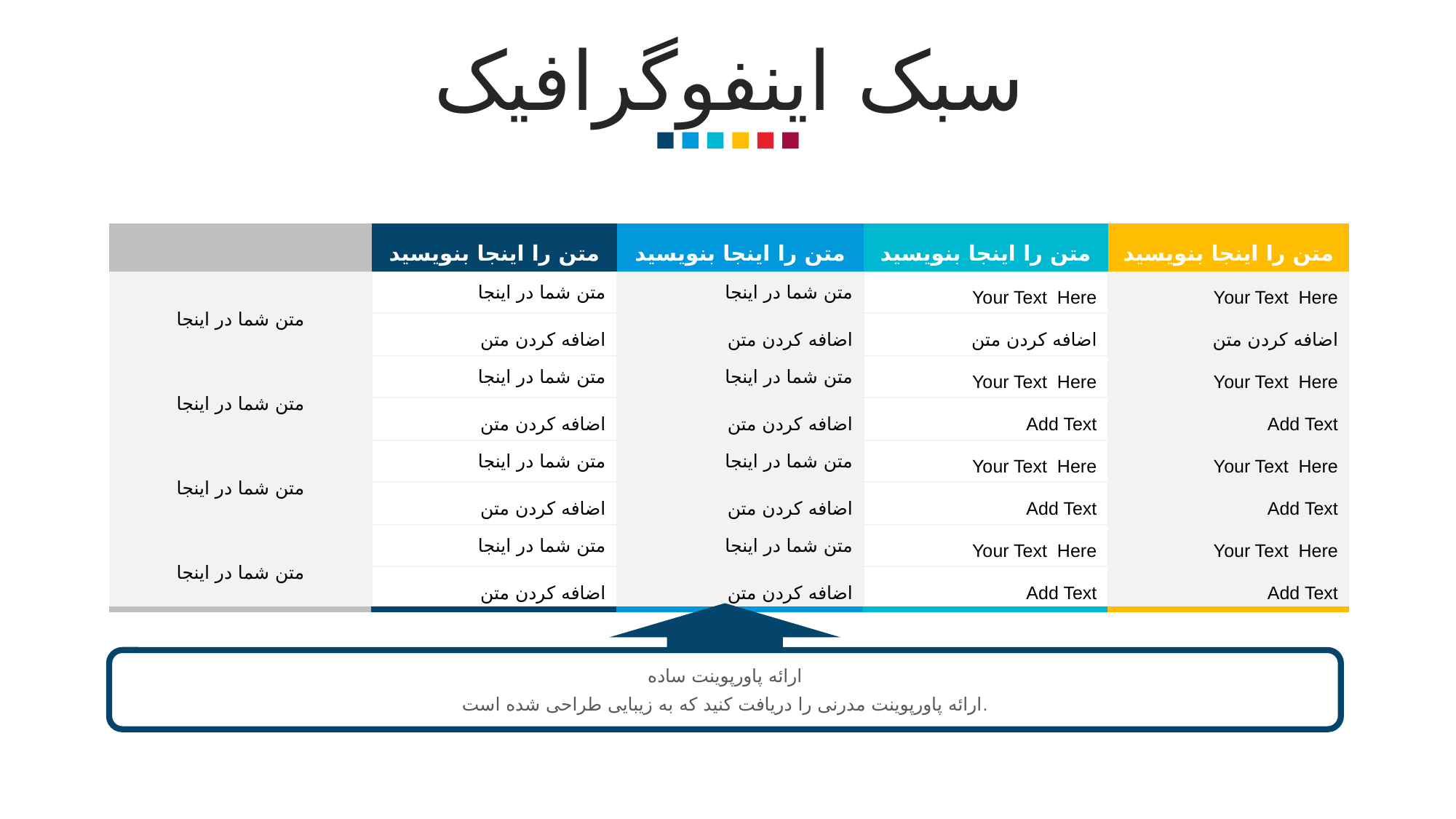

سبک اینفوگرافیک
|  | متن را اینجا بنویسید | متن را اینجا بنویسید | متن را اینجا بنویسید | متن را اینجا بنویسید |
| --- | --- | --- | --- | --- |
| متن شما در اینجا | متن شما در اینجا | متن شما در اینجا | Your Text Here | Your Text Here |
|  | اضافه کردن متن | اضافه کردن متن | اضافه کردن متن | اضافه کردن متن |
| متن شما در اینجا | متن شما در اینجا | متن شما در اینجا | Your Text Here | Your Text Here |
|  | اضافه کردن متن | اضافه کردن متن | Add Text | Add Text |
| متن شما در اینجا | متن شما در اینجا | متن شما در اینجا | Your Text Here | Your Text Here |
|  | اضافه کردن متن | اضافه کردن متن | Add Text | Add Text |
| متن شما در اینجا | متن شما در اینجا | متن شما در اینجا | Your Text Here | Your Text Here |
|  | اضافه کردن متن | اضافه کردن متن | Add Text | Add Text |

ارائه پاورپوینت ساده
ارائه پاورپوینت مدرنی را دریافت کنید که به زیبایی طراحی شده است.